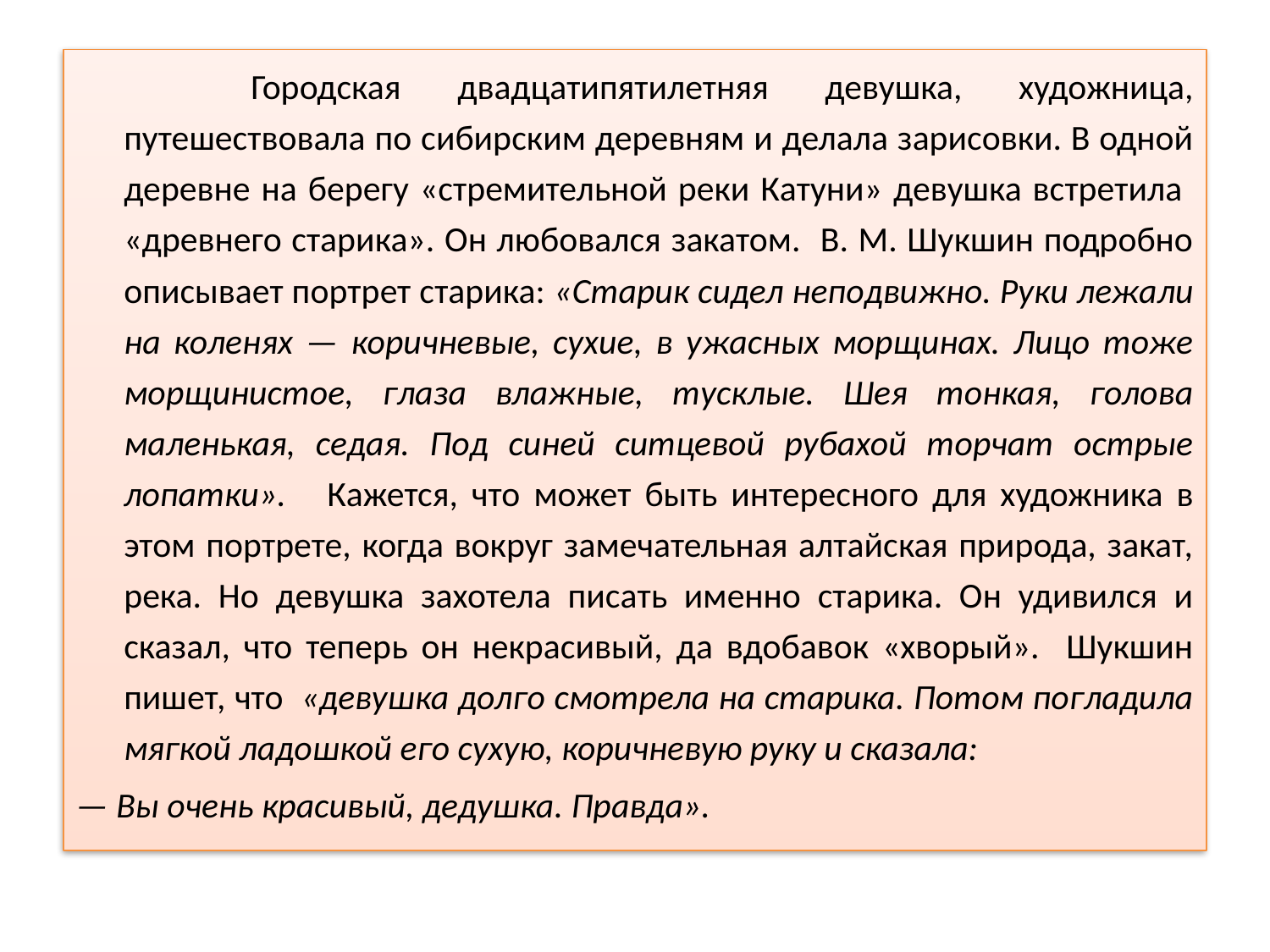

Городская двадцатипятилетняя девушка, художница, путешествовала по сибирским деревням и делала зарисовки. В одной деревне на берегу «стремительной реки Катуни» девушка встретила  «древнего старика». Он любовался закатом.  В. М. Шукшин подробно описывает портрет старика: «Старик сидел неподвижно. Руки лежали на коленях — коричневые, сухие, в ужасных морщинах. Лицо тоже морщинистое, глаза влажные, тусклые. Шея тонкая, голова маленькая, седая. Под синей ситцевой рубахой торчат острые лопатки».   Кажется, что может быть интересного для художника в этом портрете, когда вокруг замечательная алтайская природа, закат, река. Но девушка захотела писать именно старика. Он удивился и сказал, что теперь он некрасивый, да вдобавок «хворый».  Шукшин пишет, что  «девушка долго смотрела на старика. Потом погладила мягкой ладошкой его сухую, коричневую руку и сказала:
— Вы очень красивый, дедушка. Правда».